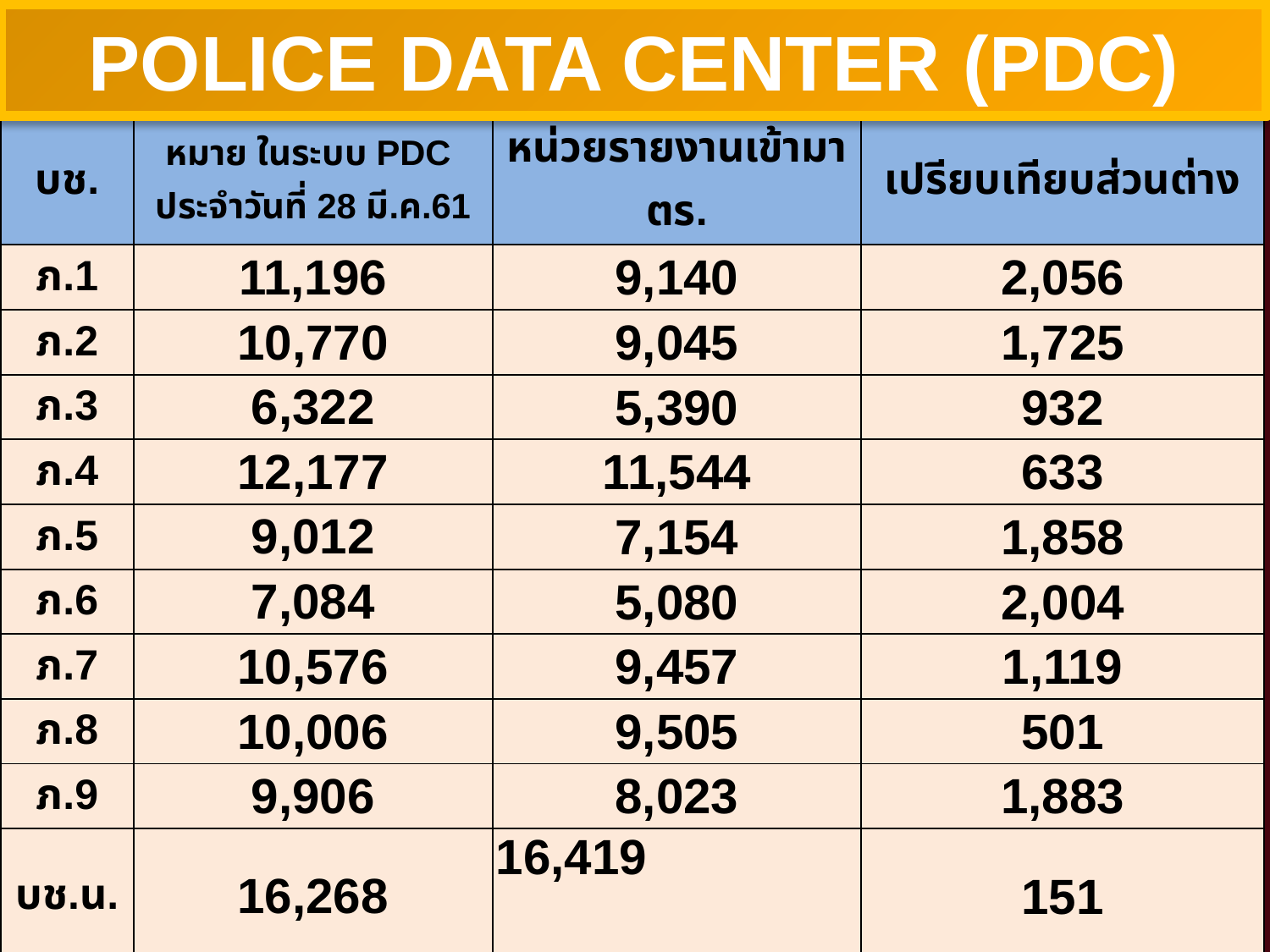

POLICE DATA CENTER (PDC)
| บช. | หมาย ในระบบ PDC ประจำวันที่ 28 มี.ค.61 | หน่วยรายงานเข้ามา ตร. | เปรียบเทียบส่วนต่าง |
| --- | --- | --- | --- |
| ภ.1 | 11,196 | 9,140 | 2,056 |
| ภ.2 | 10,770 | 9,045 | 1,725 |
| ภ.3 | 6,322 | 5,390 | 932 |
| ภ.4 | 12,177 | 11,544 | 633 |
| ภ.5 | 9,012 | 7,154 | 1,858 |
| ภ.6 | 7,084 | 5,080 | 2,004 |
| ภ.7 | 10,576 | 9,457 | 1,119 |
| ภ.8 | 10,006 | 9,505 | 501 |
| ภ.9 | 9,906 | 8,023 | 1,883 |
| บช.น. | 16,268 | 16,419 | 151 |
| บช.ก. | 1,215 | 1,164 | 51 |
| รวม | 104,532 | 91,921 | 12,913 |
30